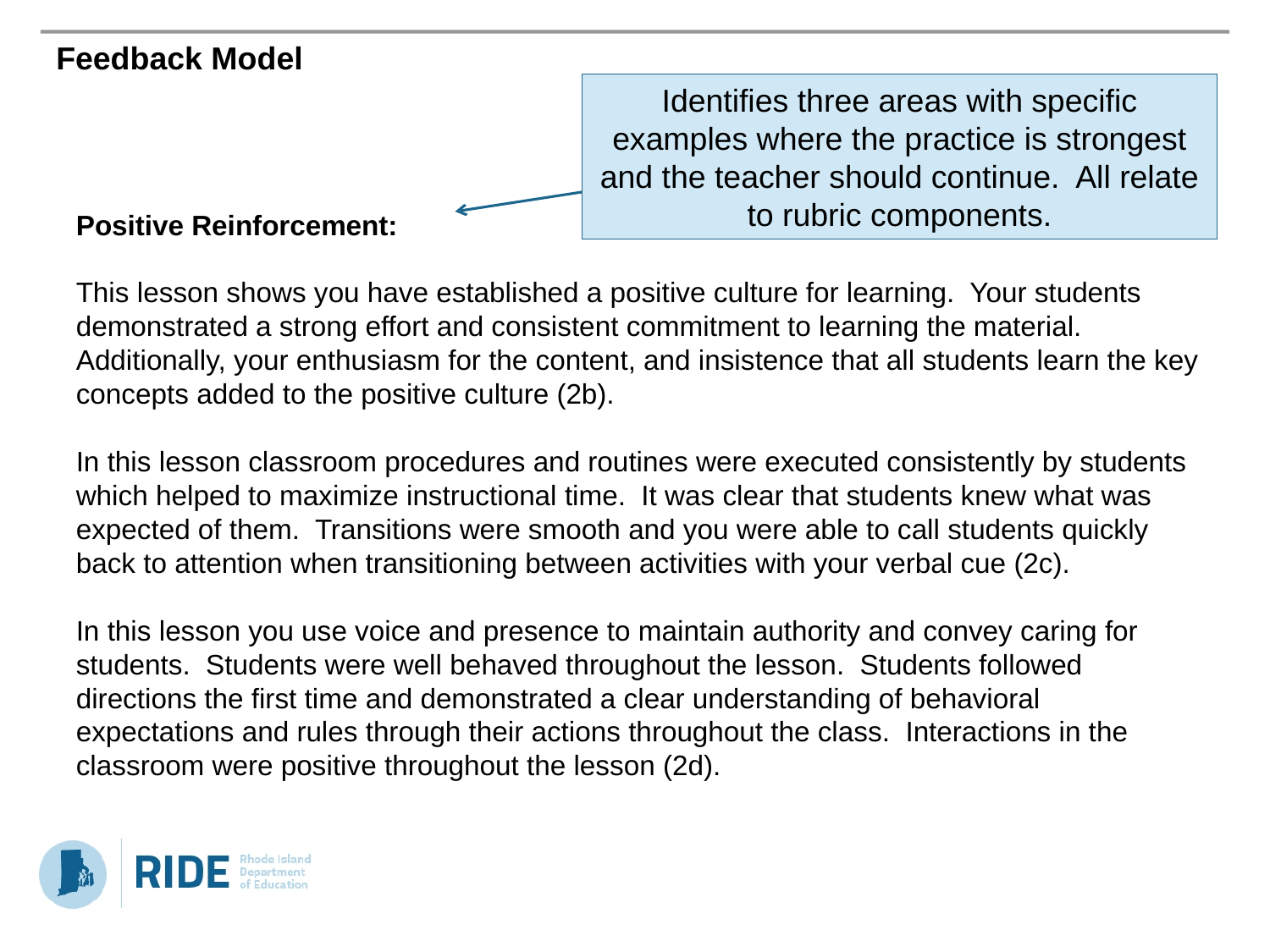

# Feedback Model
Identifies three areas with specific examples where the practice is strongest and the teacher should continue.  All relate to rubric components.
Positive Reinforcement:

This lesson shows you have established a positive culture for learning.  Your students demonstrated a strong effort and consistent commitment to learning the material.  Additionally, your enthusiasm for the content, and insistence that all students learn the key concepts added to the positive culture (2b).

In this lesson classroom procedures and routines were executed consistently by students which helped to maximize instructional time.  It was clear that students knew what was expected of them.  Transitions were smooth and you were able to call students quickly back to attention when transitioning between activities with your verbal cue (2c).

In this lesson you use voice and presence to maintain authority and convey caring for students.  Students were well behaved throughout the lesson.  Students followed directions the first time and demonstrated a clear understanding of behavioral expectations and rules through their actions throughout the class.  Interactions in the classroom were positive throughout the lesson (2d).